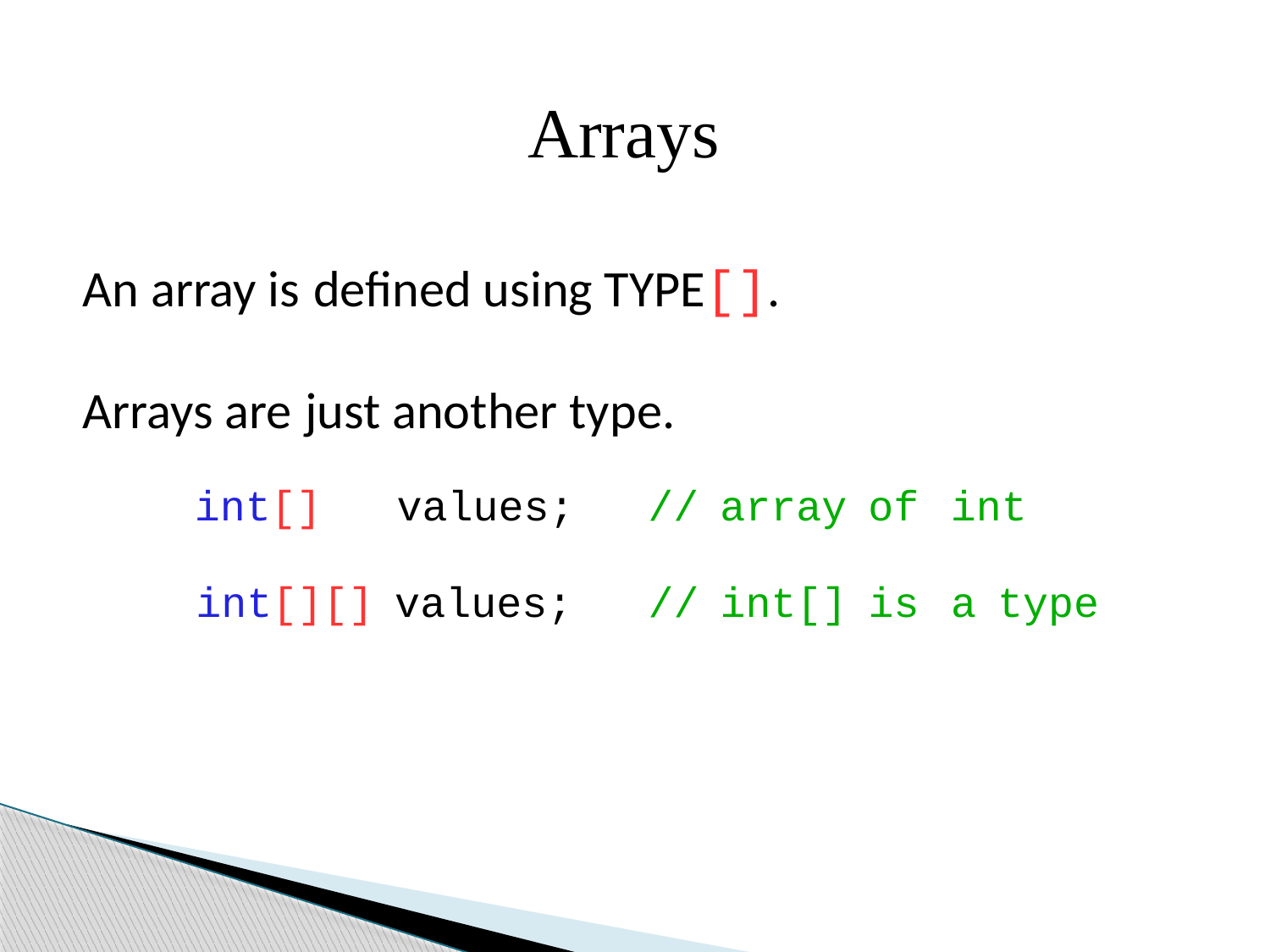

Arrays

An array is defined using TYPE[].

Arrays are just another type.
int[]
values;
//  array  of   int
int[][]  values;
//  int[]  is   a  type